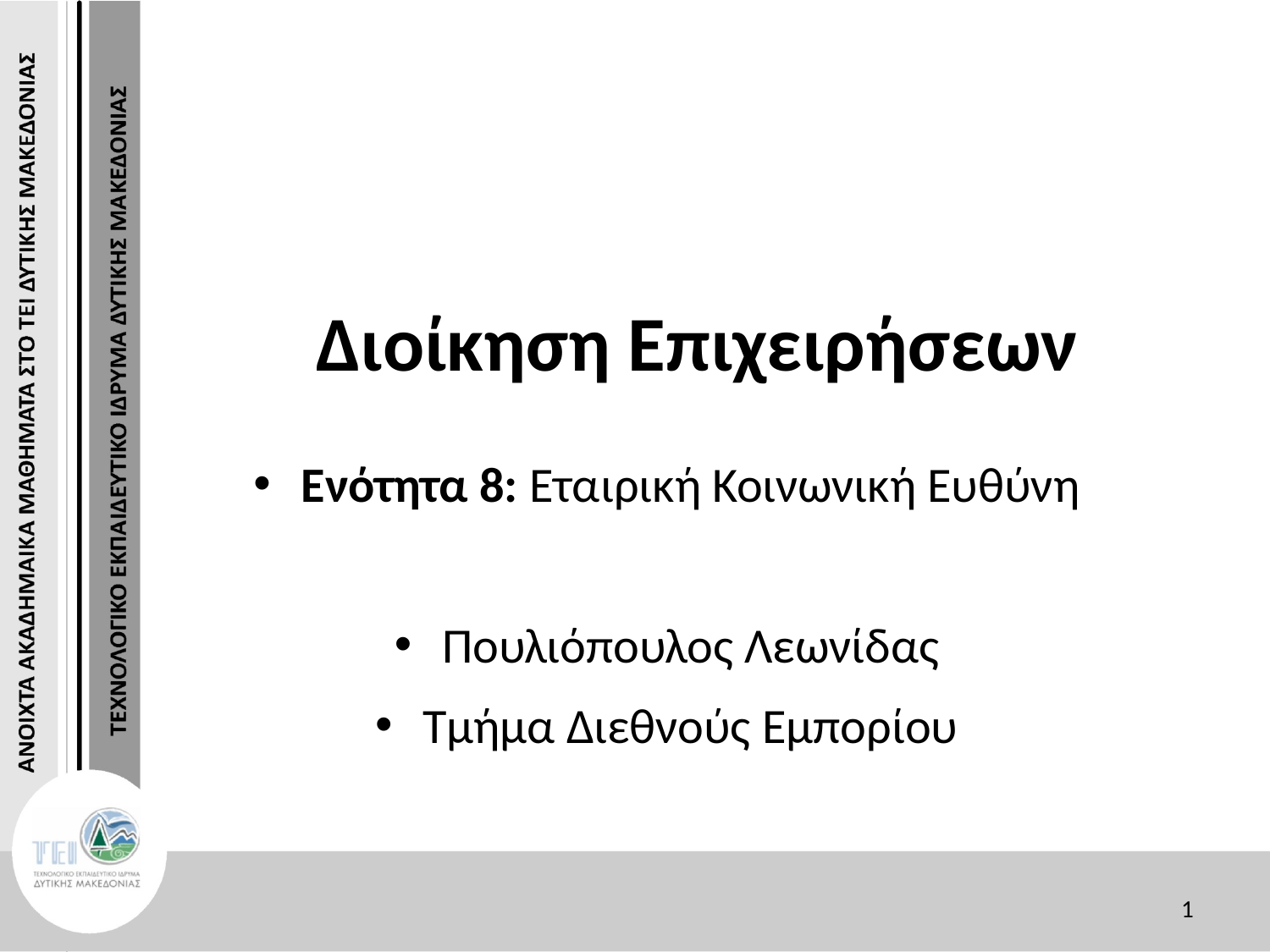

Διοίκηση Επιχειρήσεων
Ενότητα 8: Εταιρική Κοινωνική Ευθύνη

Πουλιόπουλος Λεωνίδας
Τμήμα Διεθνούς Εμπορίου
1